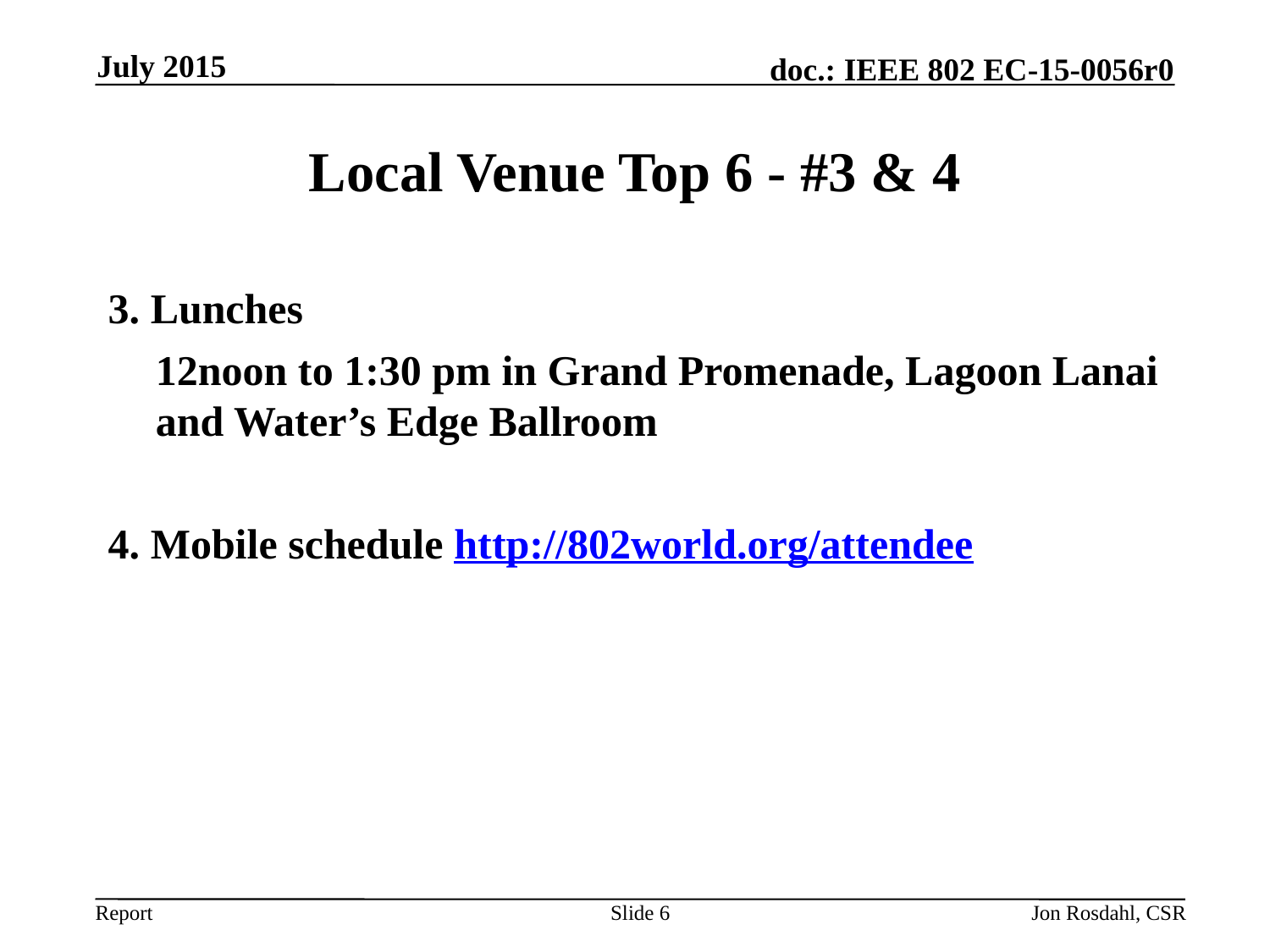

July 2015
# Local Venue Top 6 - #3 & 4
3. Lunches
	12noon to 1:30 pm in Grand Promenade, Lagoon Lanai and Water’s Edge Ballroom

4. Mobile schedule http://802world.org/attendee
Slide 6
Jon Rosdahl, CSR